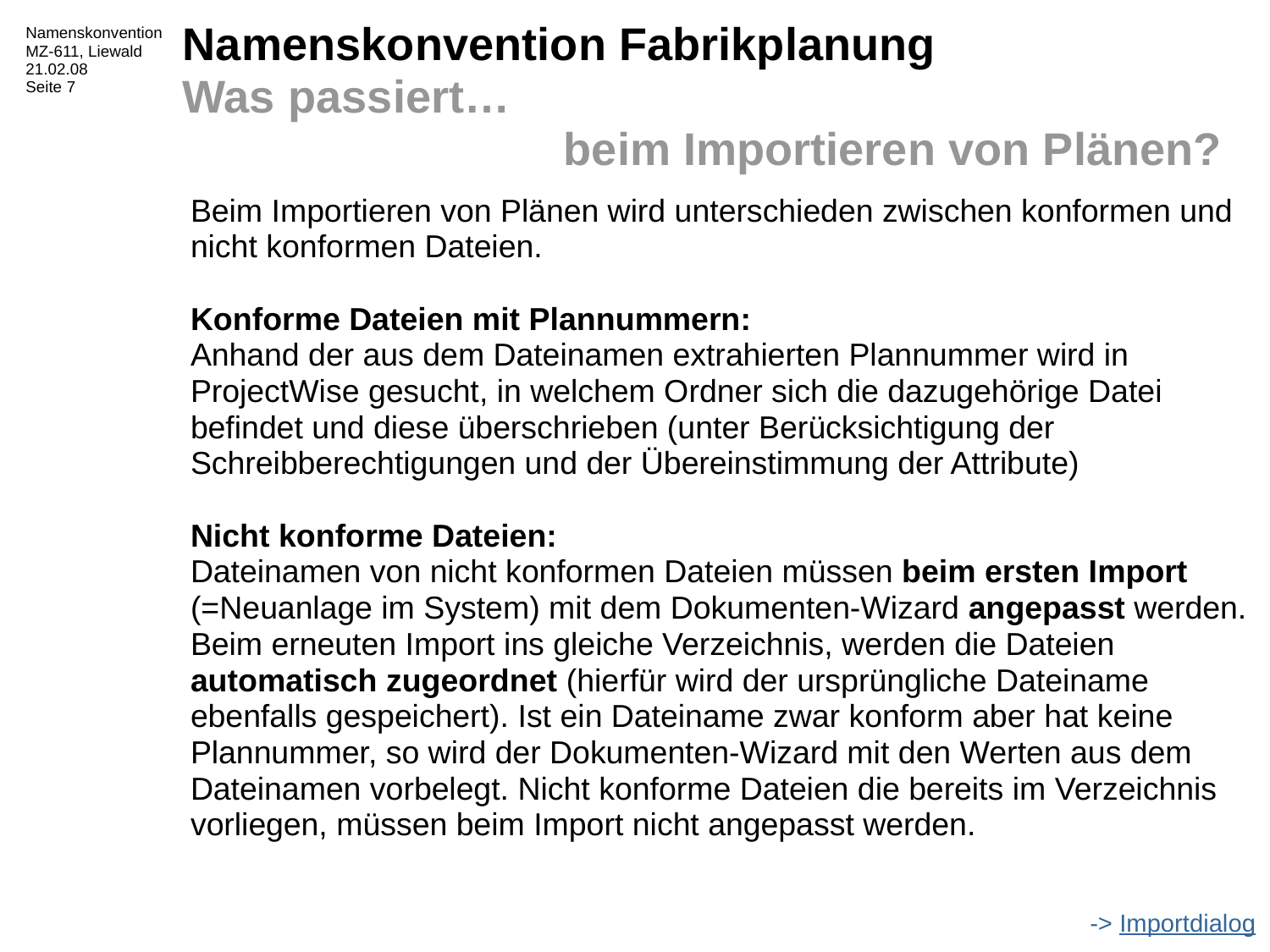

Namenskonvention Fabrikplanung
Was passiert…
			beim Importieren von Plänen?
Beim Importieren von Plänen wird unterschieden zwischen konformen und nicht konformen Dateien.

Konforme Dateien mit Plannummern:
Anhand der aus dem Dateinamen extrahierten Plannummer wird in ProjectWise gesucht, in welchem Ordner sich die dazugehörige Datei befindet und diese überschrieben (unter Berücksichtigung der Schreibberechtigungen und der Übereinstimmung der Attribute)

Nicht konforme Dateien:
Dateinamen von nicht konformen Dateien müssen beim ersten Import (=Neuanlage im System) mit dem Dokumenten-Wizard angepasst werden. Beim erneuten Import ins gleiche Verzeichnis, werden die Dateien automatisch zugeordnet (hierfür wird der ursprüngliche Dateiname ebenfalls gespeichert). Ist ein Dateiname zwar konform aber hat keine Plannummer, so wird der Dokumenten-Wizard mit den Werten aus dem Dateinamen vorbelegt. Nicht konforme Dateien die bereits im Verzeichnis vorliegen, müssen beim Import nicht angepasst werden.
-> Importdialog